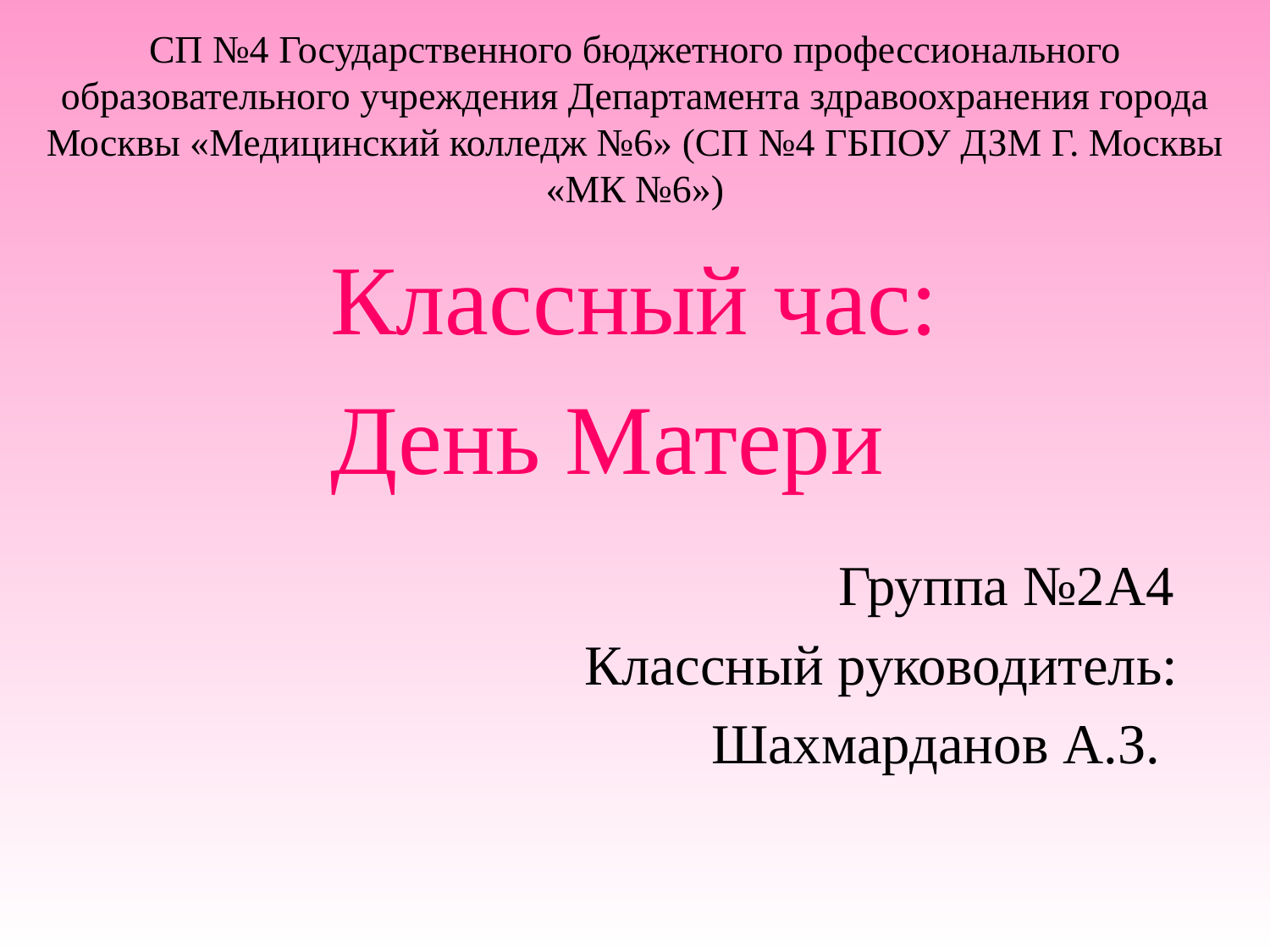

# CП №4 Государственного бюджетного профессионального образовательного учреждения Департамента здравоохранения города Москвы «Медицинский колледж №6» (СП №4 ГБПОУ ДЗМ Г. Москвы «МК №6»)
		Классный час:
		День Матери

						Группа №2А4
				Классный руководитель:
					Шахмарданов А.З.